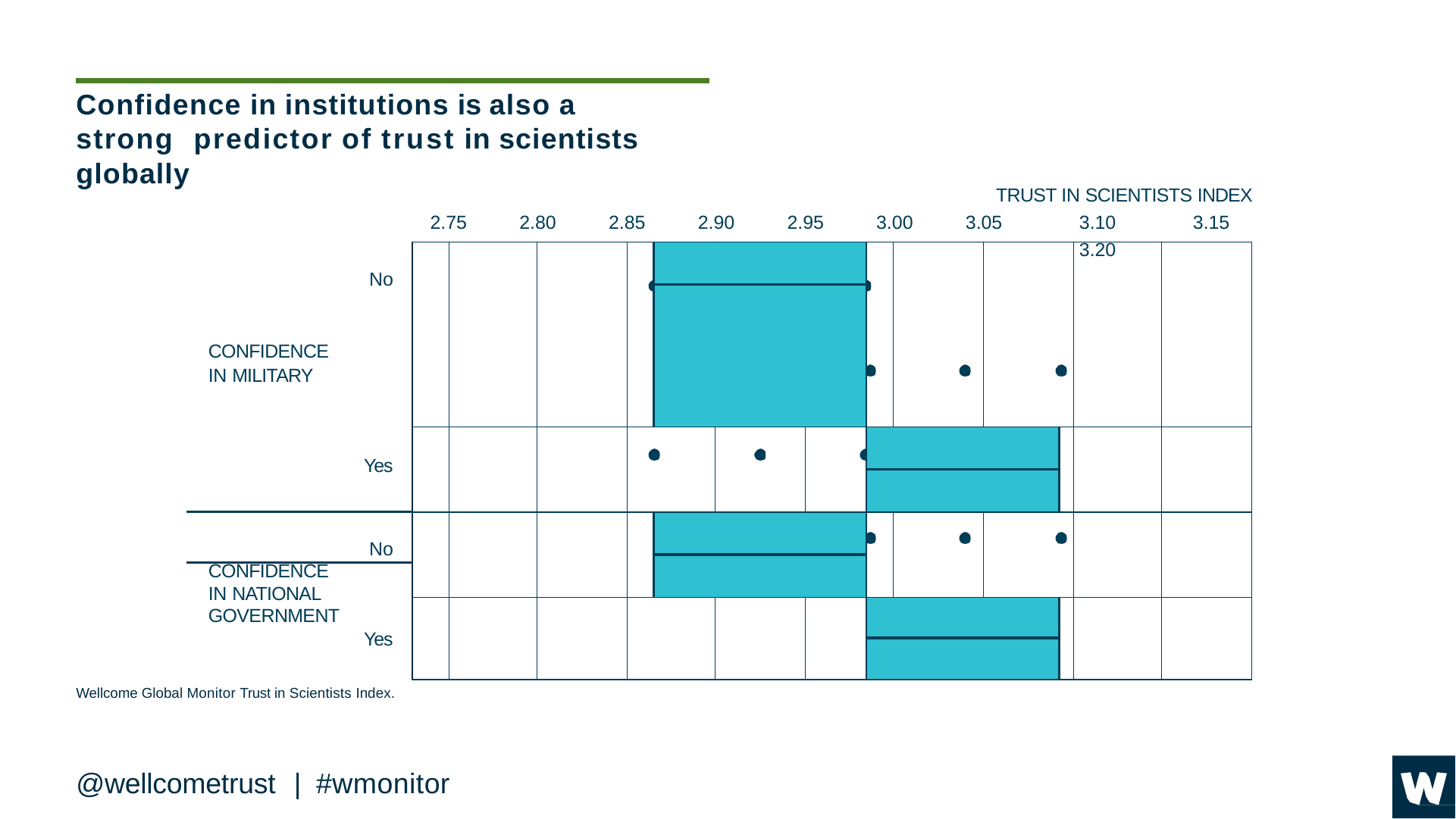

# Confidence in institutions is also a strong  predictor of trust in scientists globally
TRUST IN SCIENTISTS INDEX  3.05	3.10	3.15	3.20
2.75
2.80
2.85
2.90
2.95
3.00

|  | No |  |  |  |  |  |  |  |  |  |  |  |  |  |
| --- | --- | --- | --- | --- | --- | --- | --- | --- | --- | --- | --- | --- | --- | --- |
|  |  |  |  |  |  |  |  |  |  |  |  |  |  |  |
| CONFIDENCE |  |  |  |  |  |  |  |  |  |  |  |  |  |  |
| IN MILITARY |  |  |  |  |  |  |  |  |  |  |  |  |  |  |
|  |  |  |  |  |  |  |  |  |  |  |  |  |  |  |
|  | Yes |  |  |  |  |  |  |  |  |  |  |  |  |  |
|  |  |  |  |  |  |  |  |  |  |  |  |  |  |  |
|  | No |  |  |  |  |  |  |  |  |  |  |  |  |  |
|  |  |  |  |  |  |  |  |  |  |  |  |  |  |  |
| CONFIDENCE |  |  |  |  |  |  |  |  |  |  |  |  |  |  |
| IN NATIONAL |  |  |  |  |  |  |  |  |  |  |  |  |  |  |
|  |  |  |  |  |  |  |  |  |  |  |  |  |  |  |
| GOVERNMENT |  |  |  |  |  |  |  |  |  |  |  |  |  |  |
|  | Yes |  |  |  |  |  |  |  |  |  |  |  |  |  |
|  |  |  |  |  |  |  |  |  |  |  |  |  |  |  |

Wellcome Global Monitor Trust in Scientists Index.
@wellcometrust	|	#wmonitor